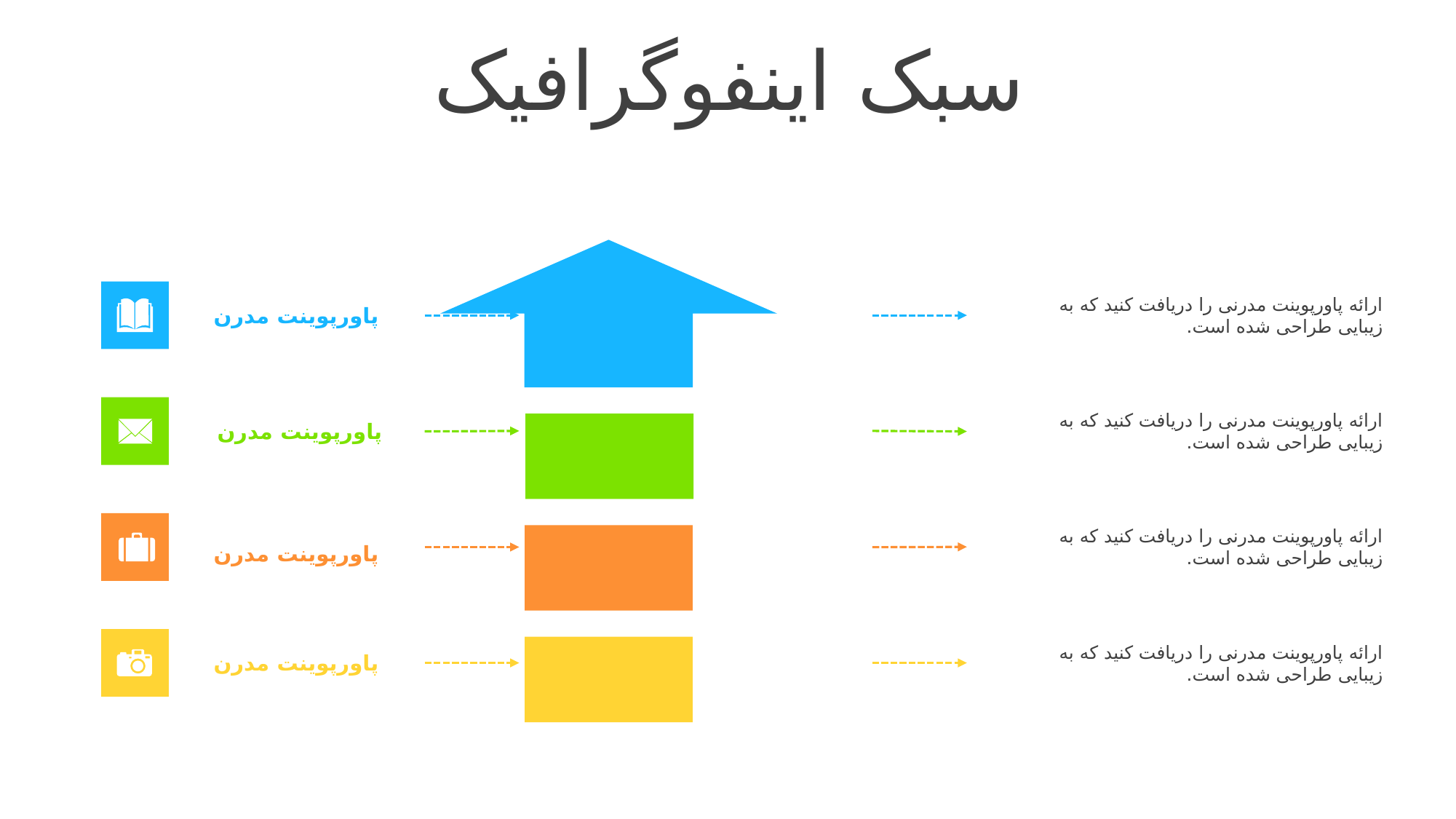

سبک اینفوگرافیک

ارائه پاورپوینت مدرنی را دریافت کنید که به زیبایی طراحی شده است.
پاورپوینت مدرن

ارائه پاورپوینت مدرنی را دریافت کنید که به زیبایی طراحی شده است.
پاورپوینت مدرن

ارائه پاورپوینت مدرنی را دریافت کنید که به زیبایی طراحی شده است.

پاورپوینت مدرن

ارائه پاورپوینت مدرنی را دریافت کنید که به زیبایی طراحی شده است.
پاورپوینت مدرن